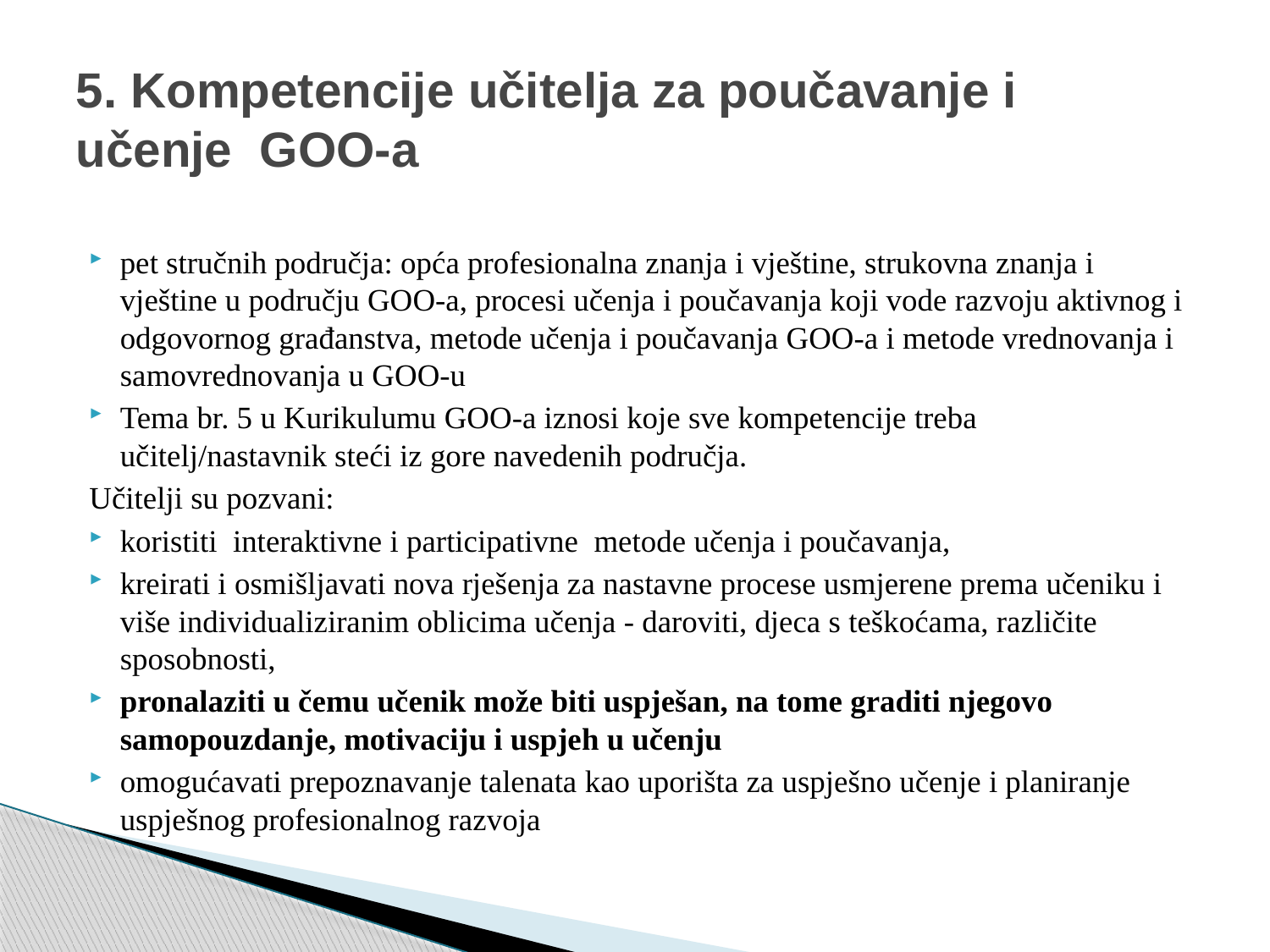

# 5. Kompetencije učitelja za poučavanje i   učenje  GOO-a
pet stručnih područja: opća profesionalna znanja i vještine, strukovna znanja i vještine u području GOO-a, procesi učenja i poučavanja koji vode razvoju aktivnog i odgovornog građanstva, metode učenja i poučavanja GOO-a i metode vrednovanja i samovrednovanja u GOO-u
Tema br. 5 u Kurikulumu GOO-a iznosi koje sve kompetencije treba učitelj/nastavnik steći iz gore navedenih područja.
Učitelji su pozvani:
koristiti  interaktivne i participativne  metode učenja i poučavanja,
kreirati i osmišljavati nova rješenja za nastavne procese usmjerene prema učeniku i više individualiziranim oblicima učenja - daroviti, djeca s teškoćama, različite sposobnosti,
pronalaziti u čemu učenik može biti uspješan, na tome graditi njegovo samopouzdanje, motivaciju i uspjeh u učenju
omogućavati prepoznavanje talenata kao uporišta za uspješno učenje i planiranje uspješnog profesionalnog razvoja